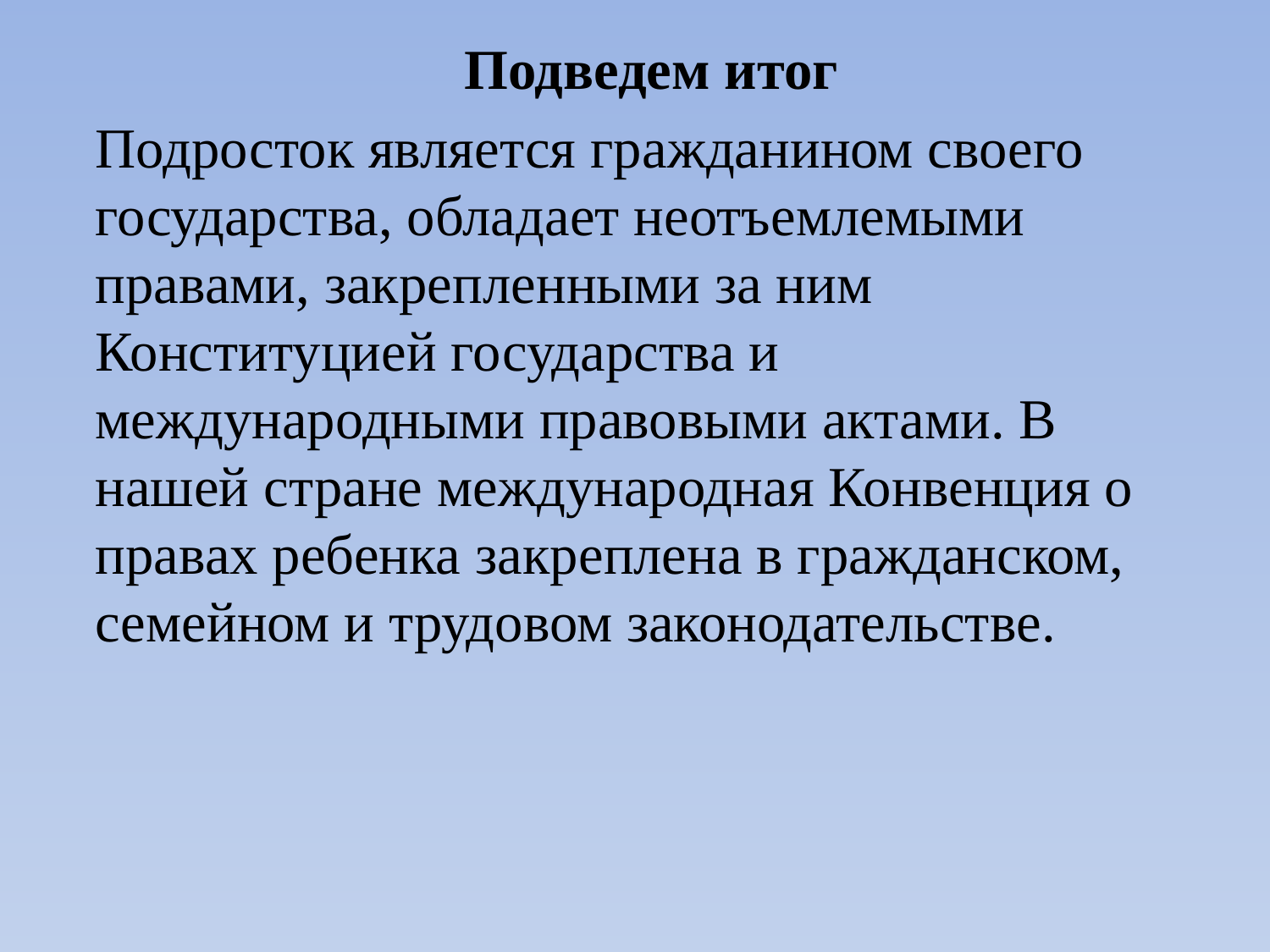

Подведем итог
Подросток является гражданином своего государства, обладает неотъемлемыми правами, закрепленными за ним Конституцией государства и международными правовыми актами. В нашей стране международная Конвенция о правах ребенка закреплена в гражданском, семейном и трудовом законодательстве.